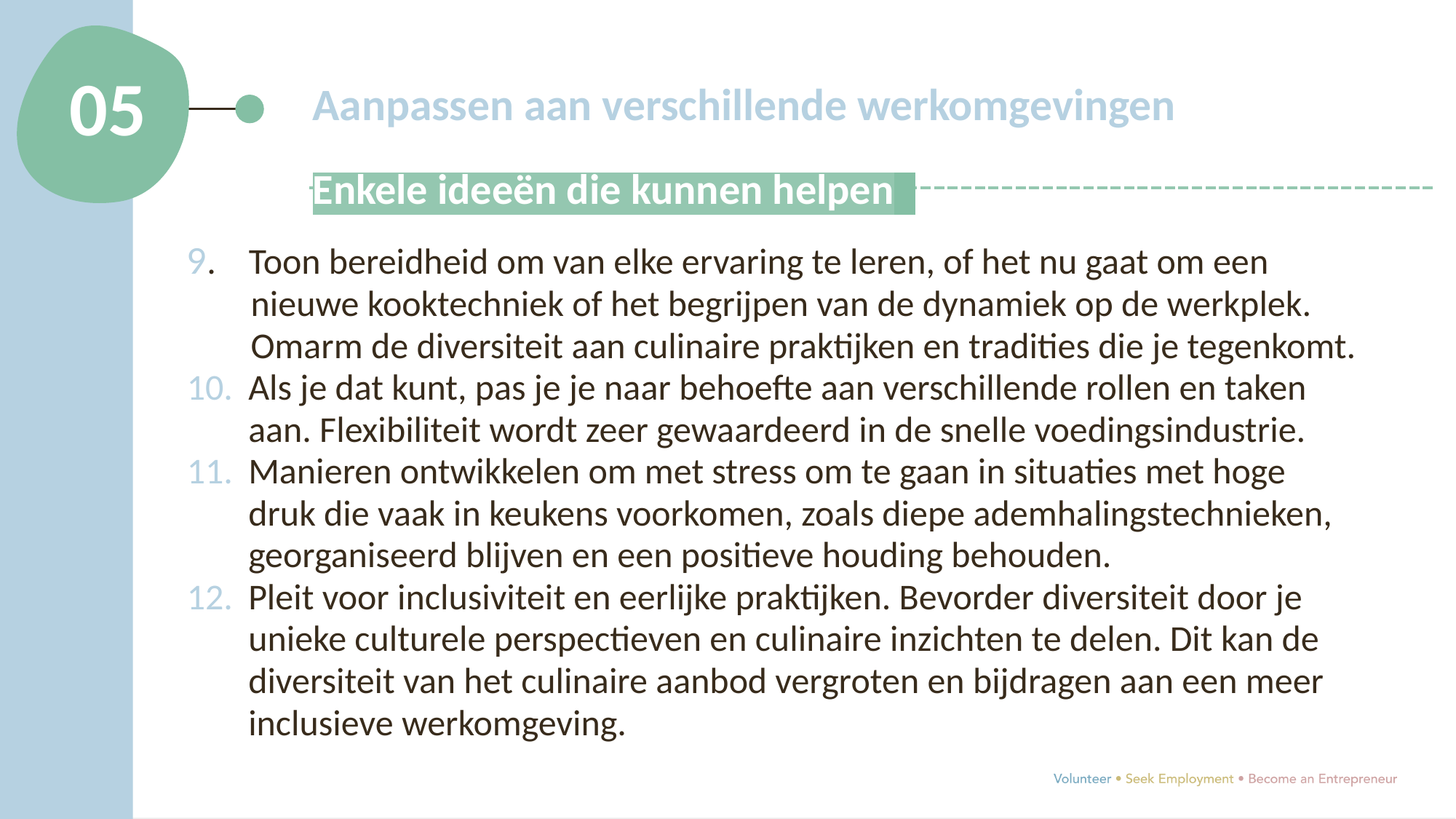

05
Aanpassen aan verschillende werkomgevingen

Enkele ideeën die kunnen helpen:
9.    Toon bereidheid om van elke ervaring te leren, of het nu gaat om een nieuwe kooktechniek of het begrijpen van de dynamiek op de werkplek. Omarm de diversiteit aan culinaire praktijken en tradities die je tegenkomt.
Als je dat kunt, pas je je naar behoefte aan verschillende rollen en taken aan. Flexibiliteit wordt zeer gewaardeerd in de snelle voedingsindustrie.
Manieren ontwikkelen om met stress om te gaan in situaties met hoge druk die vaak in keukens voorkomen, zoals diepe ademhalingstechnieken, georganiseerd blijven en een positieve houding behouden.
Pleit voor inclusiviteit en eerlijke praktijken. Bevorder diversiteit door je unieke culturele perspectieven en culinaire inzichten te delen. Dit kan de diversiteit van het culinaire aanbod vergroten en bijdragen aan een meer inclusieve werkomgeving.